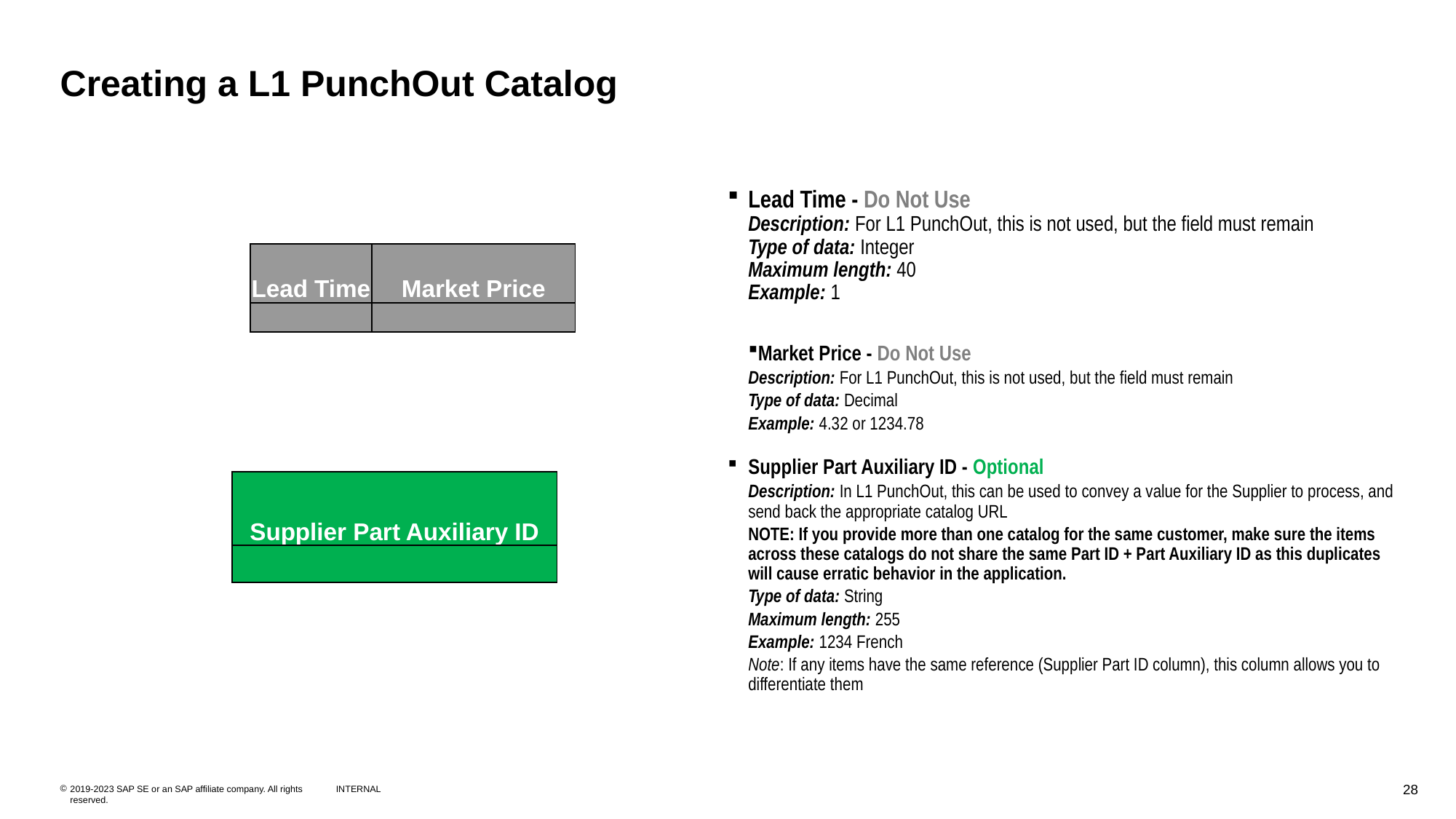

# Creating a L1 PunchOut Catalog
Lead Time - Do Not Use
Description: For L1 PunchOut, this is not used, but the field must remain
Type of data: Integer
Maximum length: 40
Example: 1

Market Price - Do Not Use
Description: For L1 PunchOut, this is not used, but the field must remain
Type of data: Decimal
Example: 4.32 or 1234.78

Supplier Part Auxiliary ID - Optional
Description: In L1 PunchOut, this can be used to convey a value for the Supplier to process, and send back the appropriate catalog URL
NOTE: If you provide more than one catalog for the same customer, make sure the items across these catalogs do not share the same Part ID + Part Auxiliary ID as this duplicates will cause erratic behavior in the application.
Type of data: String
Maximum length: 255
Example: 1234 French
Note: If any items have the same reference (Supplier Part ID column), this column allows you to differentiate them

| Lead Time | Market Price |
| --- | --- |
|  |  |
| Supplier Part Auxiliary ID |
| --- |
|  |